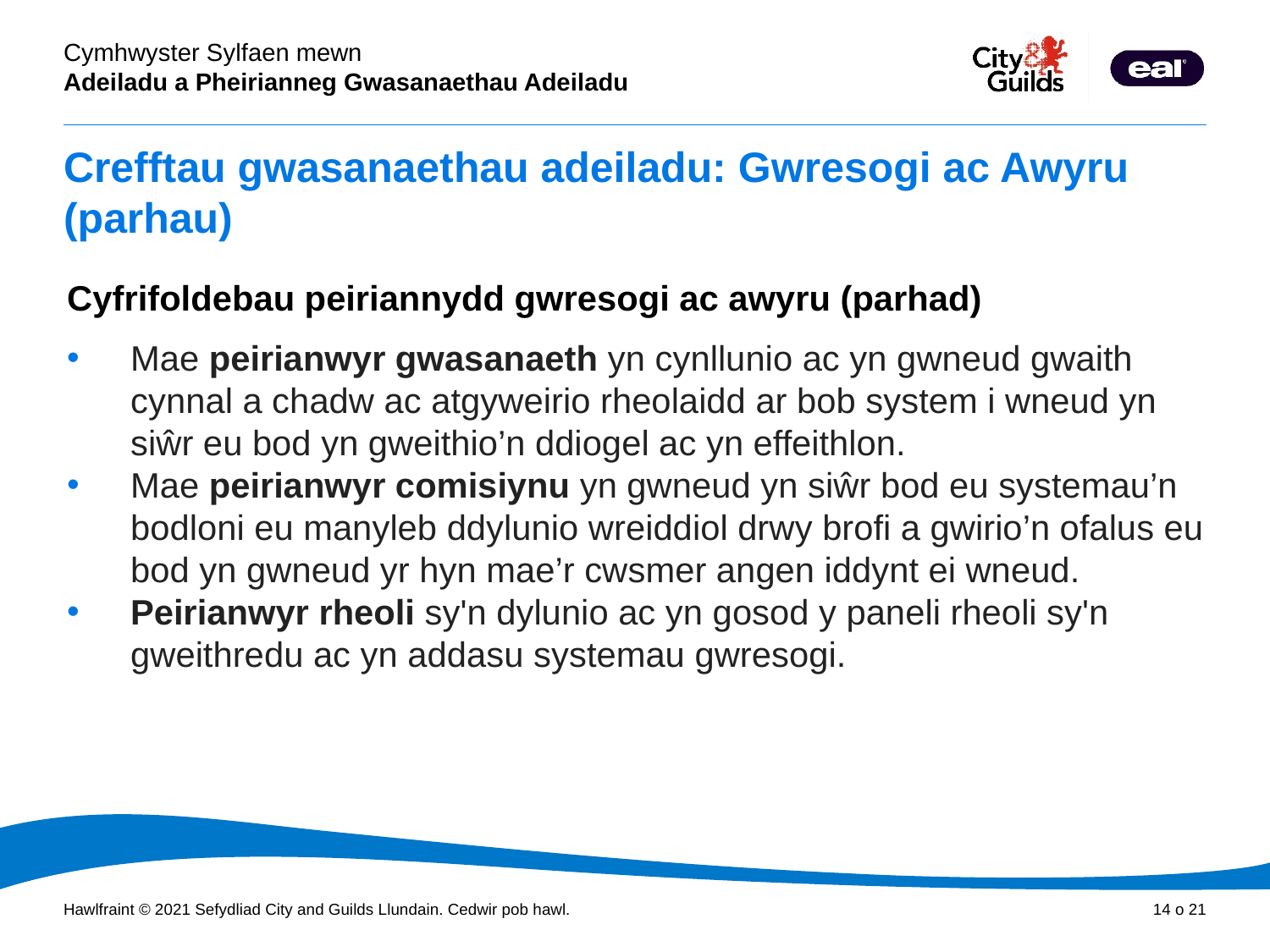

# Crefftau gwasanaethau adeiladu: Gwresogi ac Awyru (parhau)
Cyfrifoldebau peiriannydd gwresogi ac awyru (parhad)
Mae peirianwyr gwasanaeth yn cynllunio ac yn gwneud gwaith cynnal a chadw ac atgyweirio rheolaidd ar bob system i wneud yn siŵr eu bod yn gweithio’n ddiogel ac yn effeithlon.
Mae peirianwyr comisiynu yn gwneud yn siŵr bod eu systemau’n bodloni eu manyleb ddylunio wreiddiol drwy brofi a gwirio’n ofalus eu bod yn gwneud yr hyn mae’r cwsmer angen iddynt ei wneud.
Peirianwyr rheoli sy'n dylunio ac yn gosod y paneli rheoli sy'n gweithredu ac yn addasu systemau gwresogi.